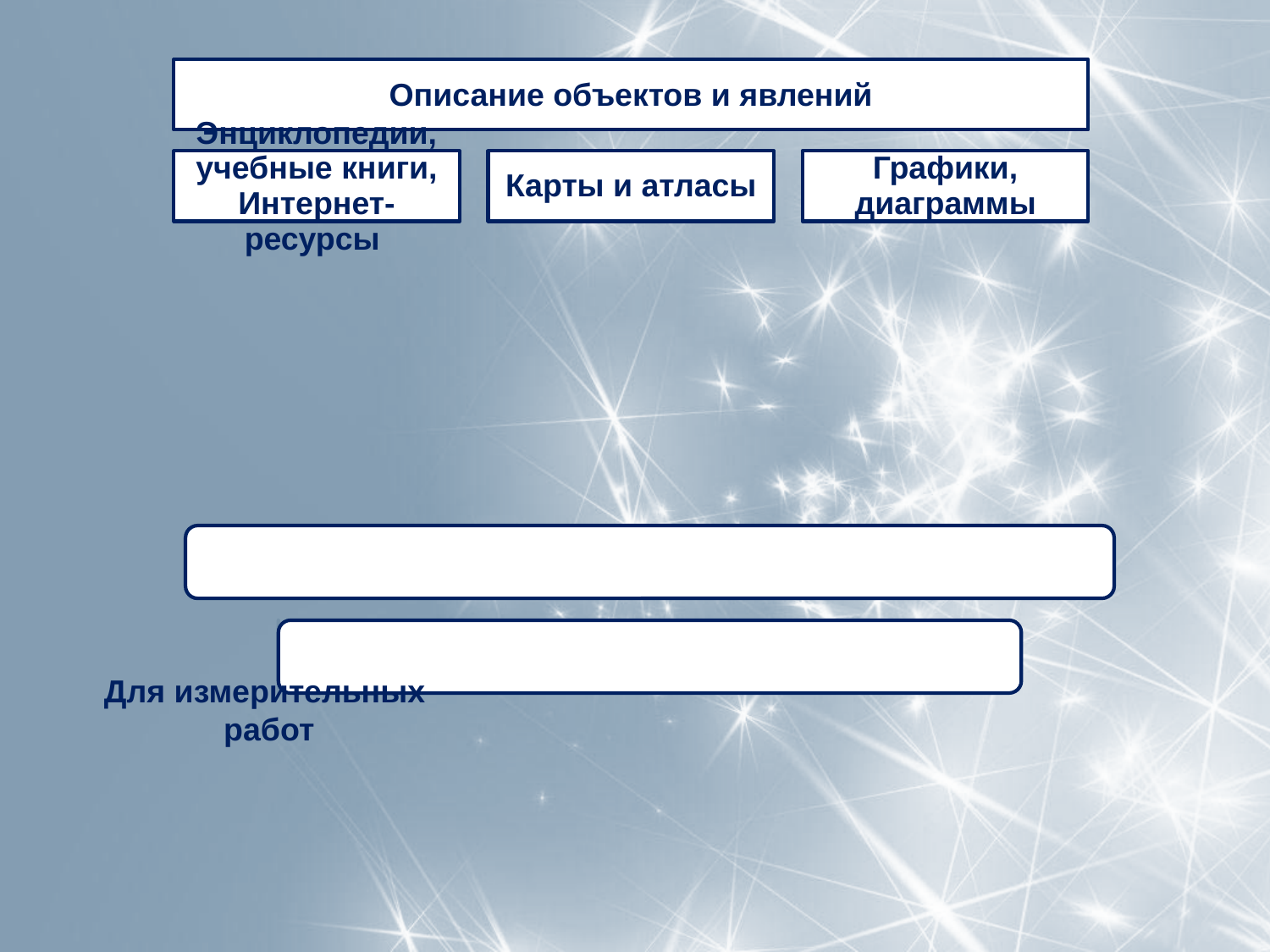

Описание объектов и явлений
Карты и атласы

Для измерительных
 работ